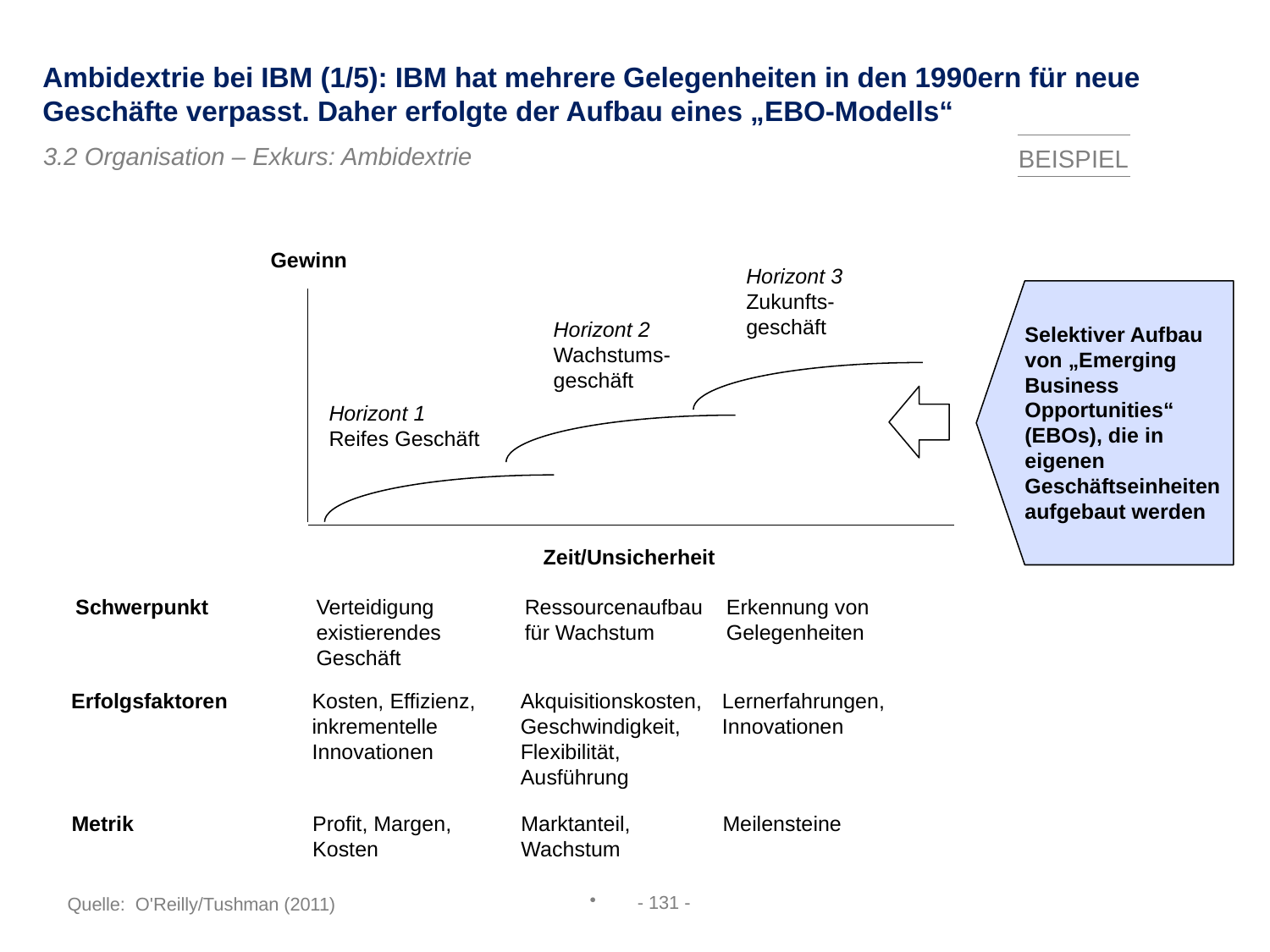

Ambidextrie bei IBM (1/5): IBM hat mehrere Gelegenheiten in den 1990ern für neue Geschäfte verpasst. Daher erfolgte der Aufbau eines „EBO-Modells“
3.2 Organisation – Exkurs: Ambidextrie
BEISPIEL
Gewinn
Horizont 3
Zukunfts-geschäft

Horizont 2
Wachstums-geschäft
Selektiver Aufbau von „Emerging Business Opportunities“ (EBOs), die in eigenen Geschäftseinheiten aufgebaut werden

Horizont 1
Reifes Geschäft

Zeit/Unsicherheit
Schwerpunkt
Verteidigung existierendes Geschäft
Ressourcenaufbau für Wachstum
Erkennung von Gelegenheiten
Erfolgsfaktoren
Kosten, Effizienz, inkrementelle Innovationen
Akquisitionskosten, Geschwindigkeit, Flexibilität, Ausführung
Lernerfahrungen, Innovationen
Metrik
Profit, Margen, Kosten
Marktanteil, Wachstum
Meilensteine
- 131 -
Quelle:  O'Reilly/Tushman (2011)